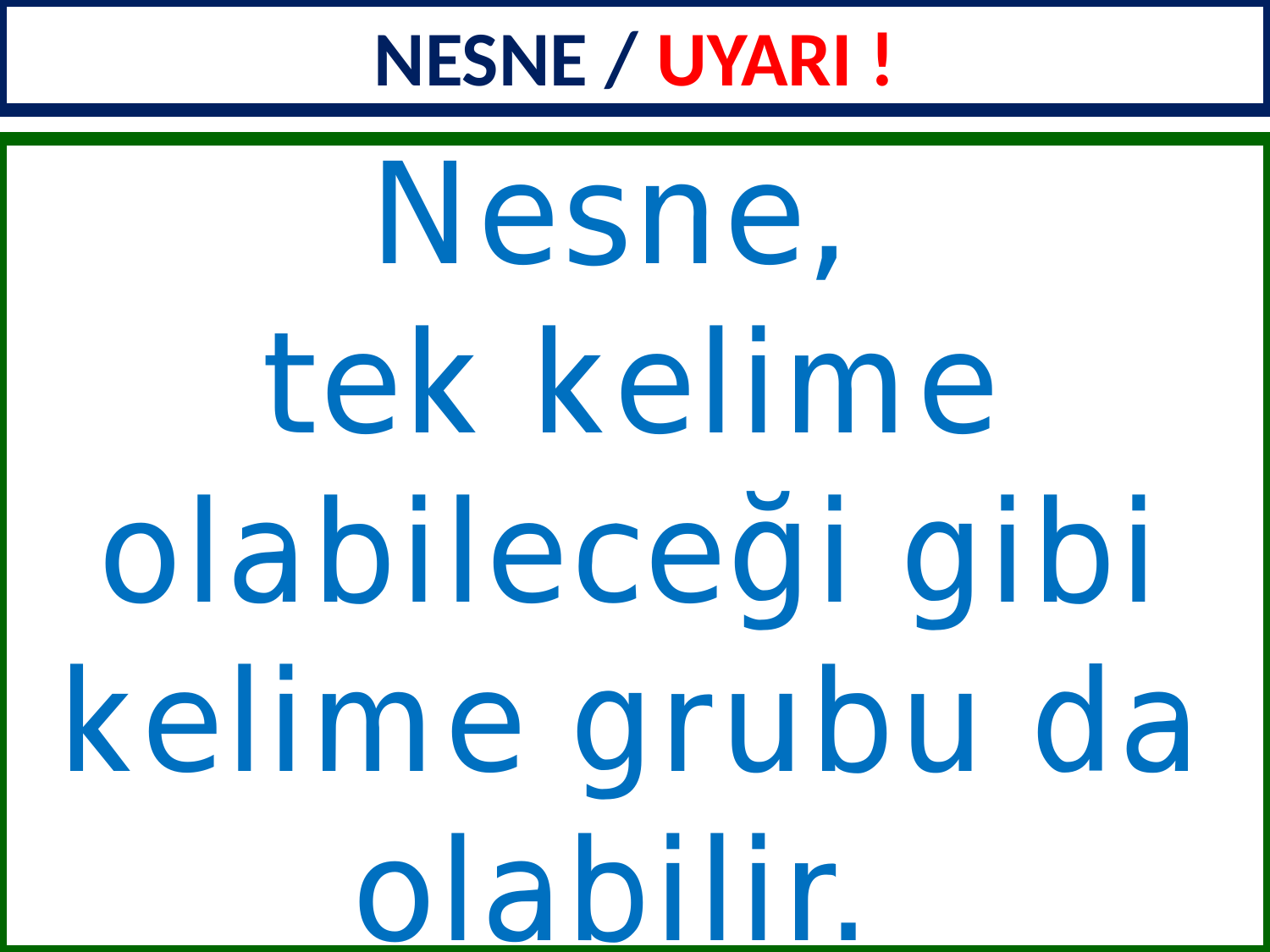

NESNE / UYARI !
Nesne,
tek kelime olabileceği gibi kelime grubu da olabilir.